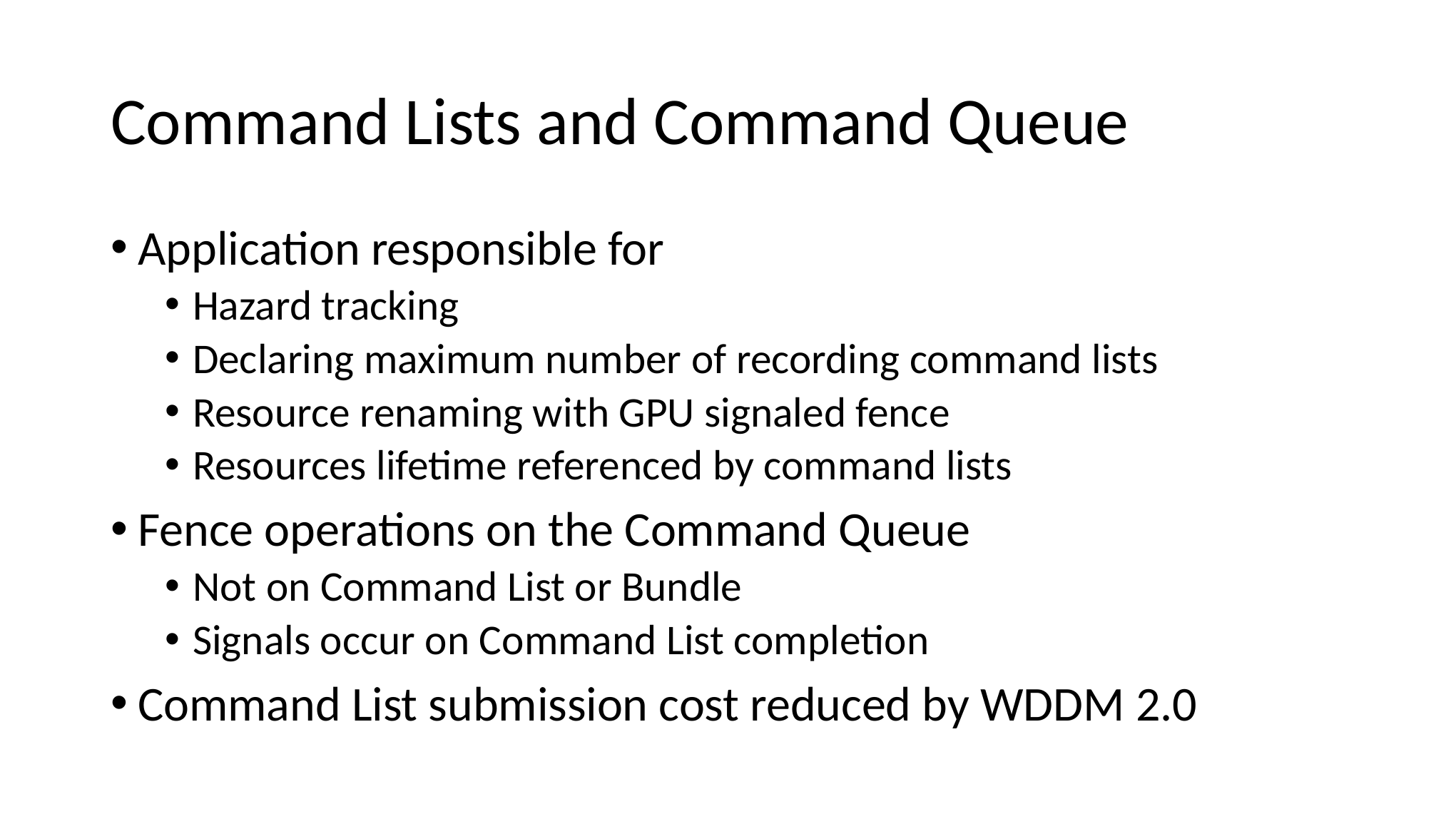

# Command Lists and Command Queue
Application responsible for
Hazard tracking
Declaring maximum number of recording command lists
Resource renaming with GPU signaled fence
Resources lifetime referenced by command lists
Fence operations on the Command Queue
Not on Command List or Bundle
Signals occur on Command List completion
Command List submission cost reduced by WDDM 2.0